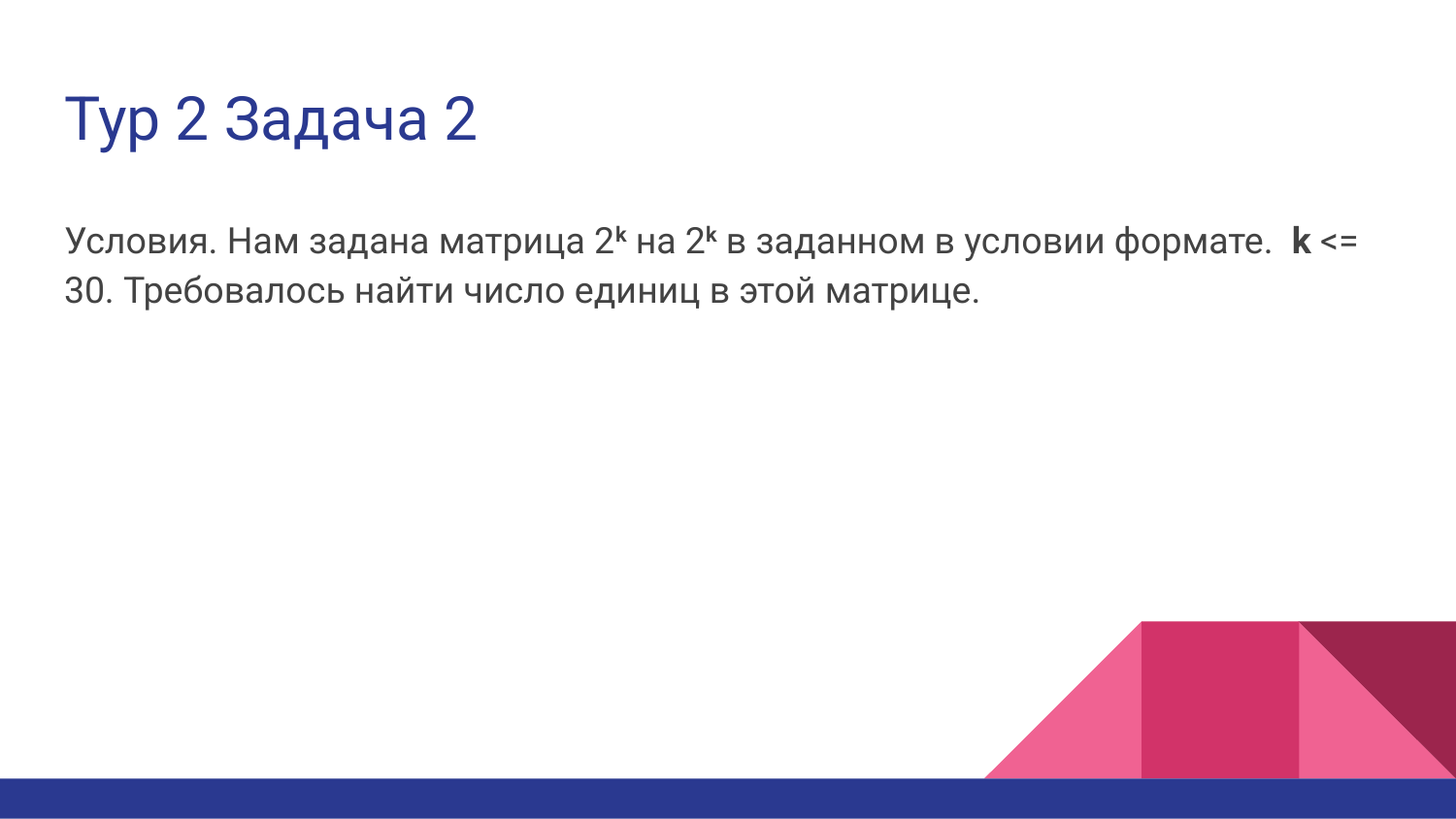

# Тур 2 Задача 2

Условия. Нам задана матрица 2k на 2k в заданном в условии формате.  k <= 30. Требовалось найти число единиц в этой матрице.